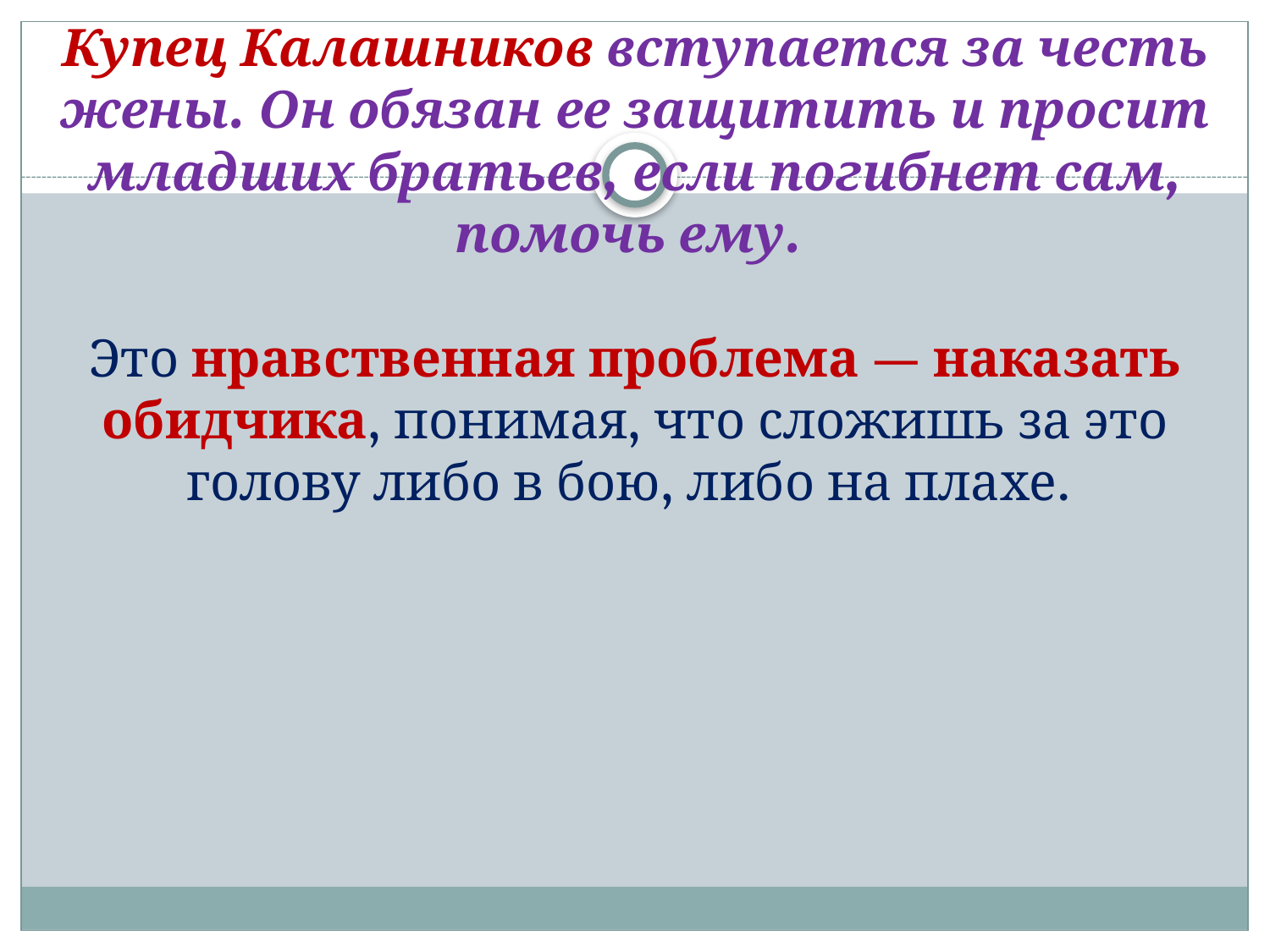

# Купец Калашников вступается за честь жены. Он обязан ее защитить и просит младших братьев, если погибнет сам, помочь ему. Это нравственная проблема — наказать обидчика, понимая, что сложишь за это голову либо в бою, либо на плахе.